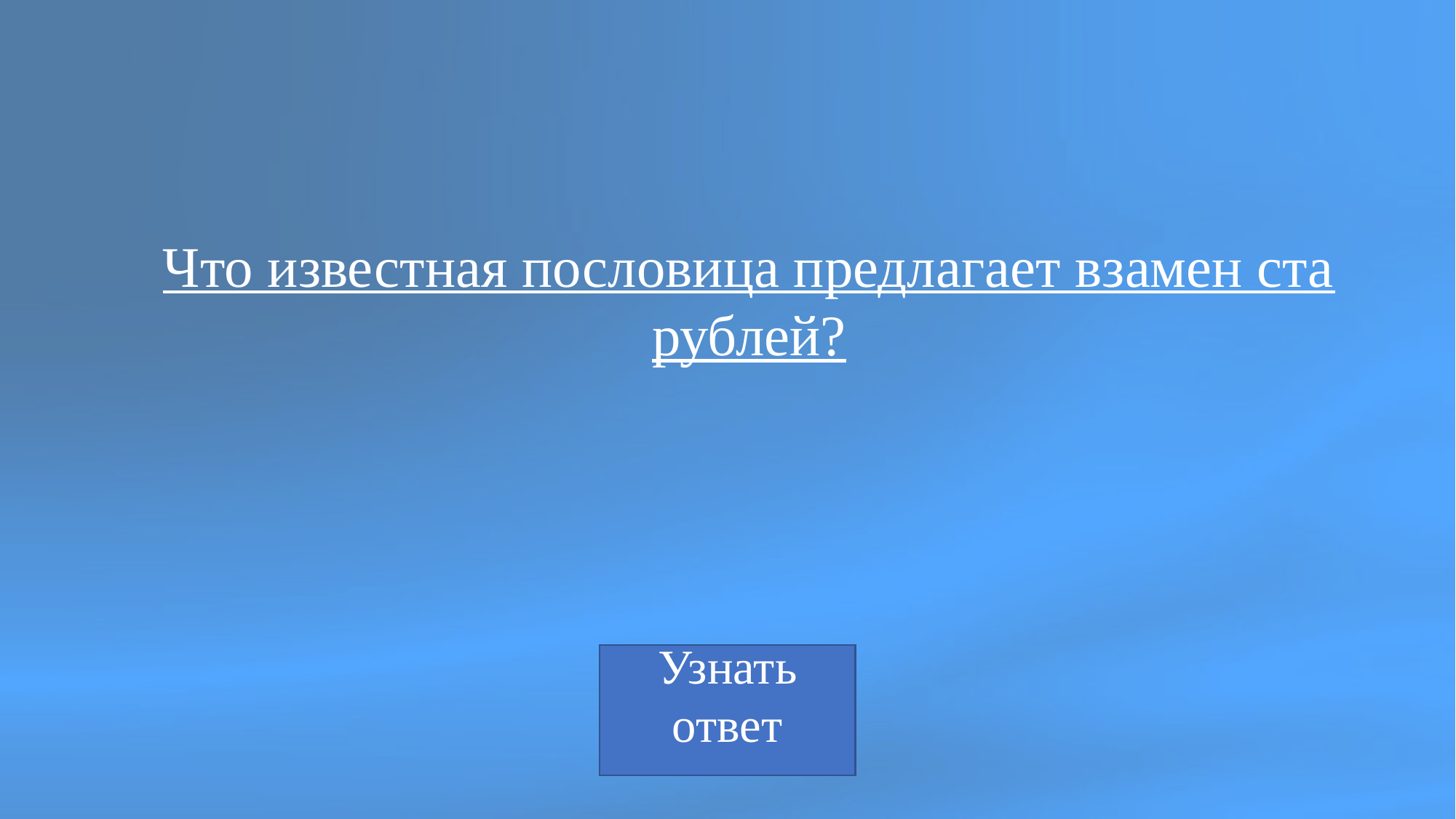

# Что известная пословица предлагает взамен ста рублей?